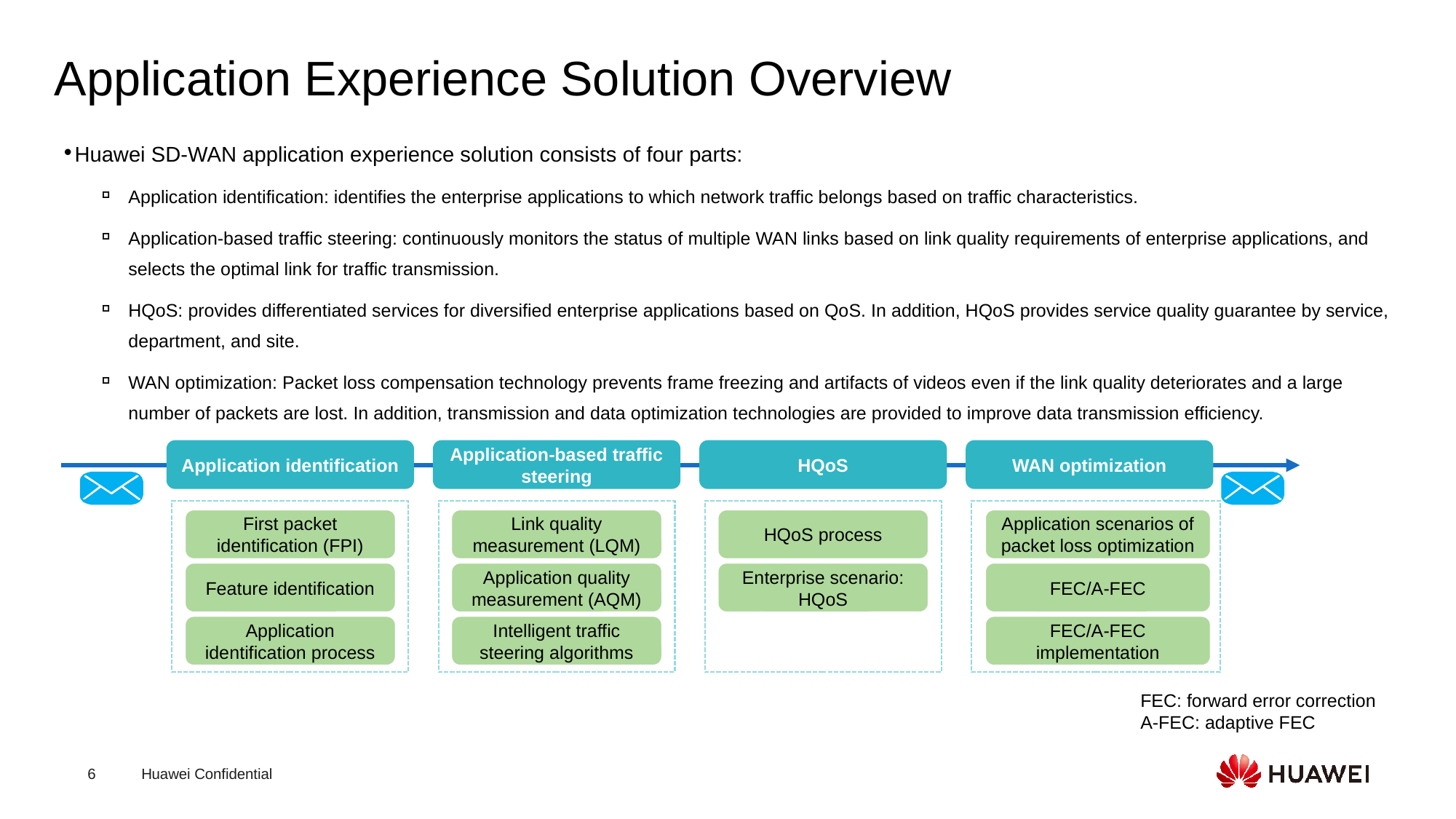

# Application Experience Solution Overview
Huawei SD-WAN application experience solution consists of four parts:
Application identification: identifies the enterprise applications to which network traffic belongs based on traffic characteristics.
Application-based traffic steering: continuously monitors the status of multiple WAN links based on link quality requirements of enterprise applications, and selects the optimal link for traffic transmission.
HQoS: provides differentiated services for diversified enterprise applications based on QoS. In addition, HQoS provides service quality guarantee by service, department, and site.
WAN optimization: Packet loss compensation technology prevents frame freezing and artifacts of videos even if the link quality deteriorates and a large number of packets are lost. In addition, transmission and data optimization technologies are provided to improve data transmission efficiency.

Application identification
Application-based traffic steering
HQoS
WAN optimization

First packet identification (FPI)
Link quality measurement (LQM)
HQoS process
Application scenarios of packet loss optimization
Feature identification
Application quality measurement (AQM)
Enterprise scenario: HQoS
FEC/A-FEC
Application identification process
Intelligent traffic steering algorithms
FEC/A-FEC implementation
FEC: forward error correction
A-FEC: adaptive FEC